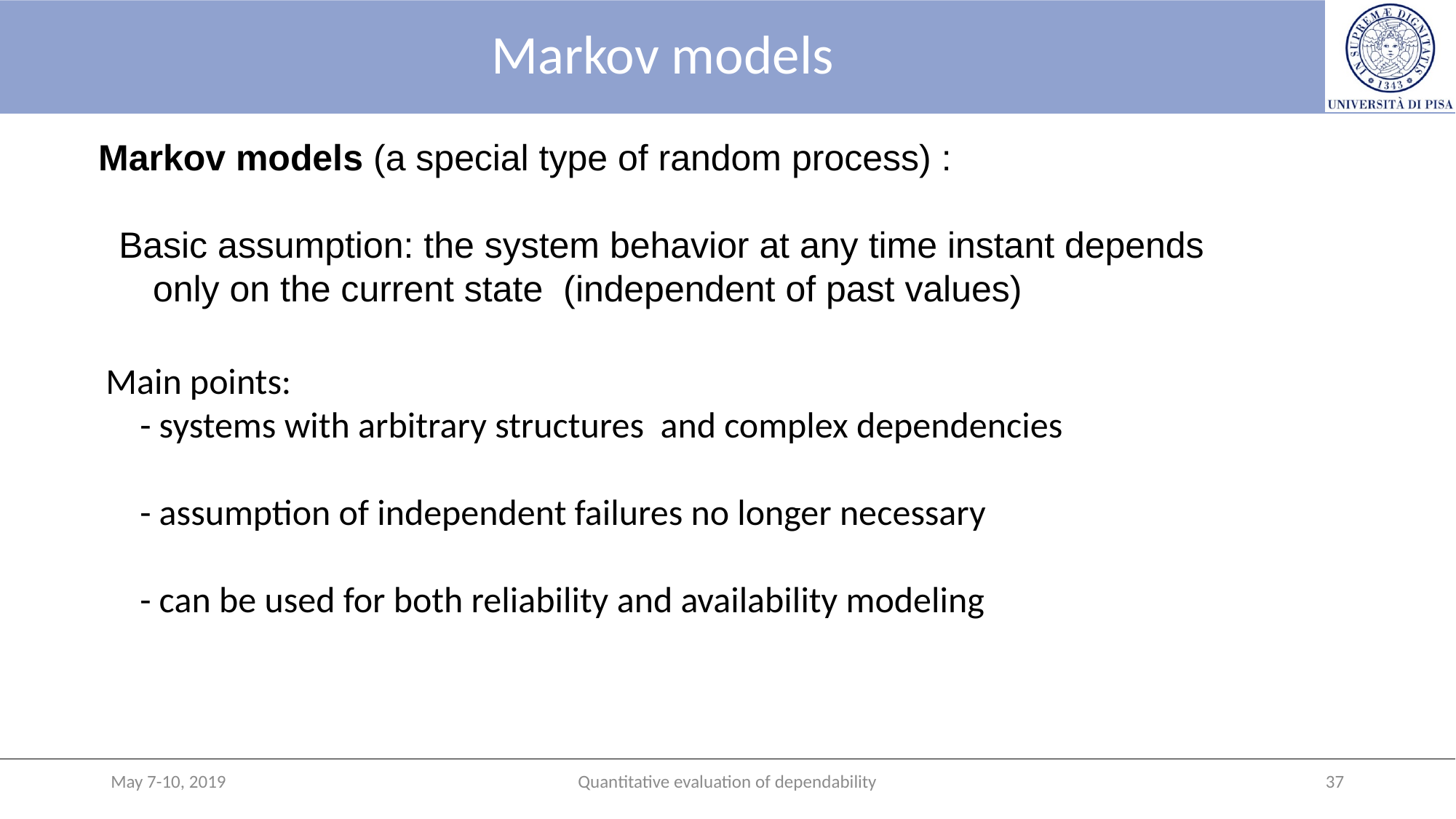

# Markov models
Markov models (a special type of random process) :

Basic assumption: the system behavior at any time instant depends  only on the current state  (independent of past values)
Main points:
- systems with arbitrary structures  and complex dependencies

	- assumption of independent failures no longer necessary

	- can be used for both reliability and availability modeling
May 7-10, 2019
Quantitative evaluation of dependability
37